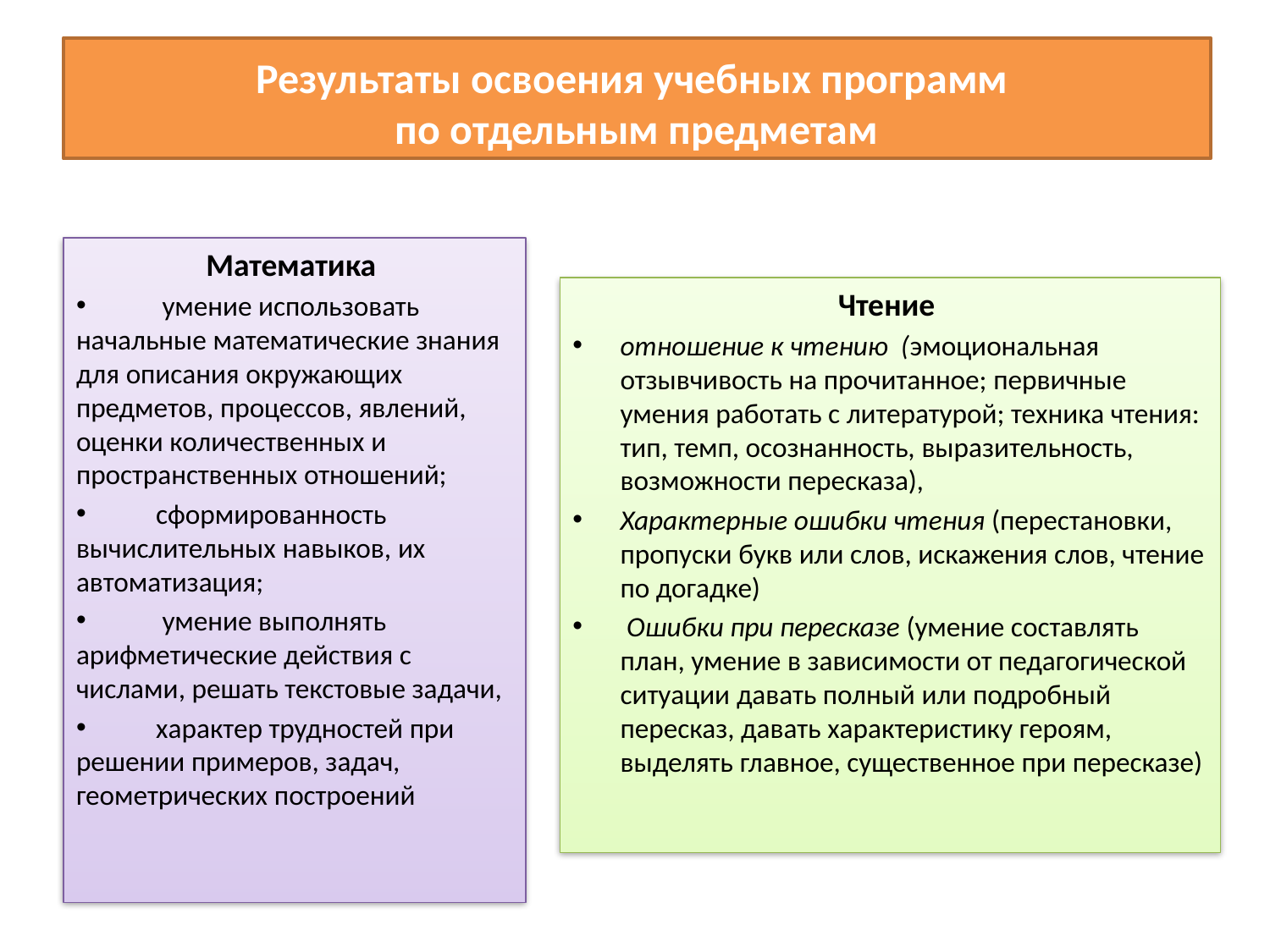

# Результаты освоения учебных программ по отдельным предметам
Математика
            умение использовать начальные математические знания для описания окружающих предметов, процессов, явлений, оценки количественных и пространственных отношений;
           сформированность  вычислительных навыков, их автоматизация;
            умение выполнять арифметические действия с числами, решать текстовые задачи,
           характер трудностей при решении примеров, задач, геометрических построений
Чтение
отношение к чтению  (эмоциональная отзывчивость на прочитанное; первичные умения работать с литературой; техника чтения: тип, темп, осознанность, выразительность, возможности пересказа),
Характерные ошибки чтения (перестановки, пропуски букв или слов, искажения слов, чтение по догадке)
 Ошибки при пересказе (умение составлять план, умение в зависимости от педагогической ситуации давать полный или подробный пересказ, давать характеристику героям, выделять главное, существенное при пересказе)